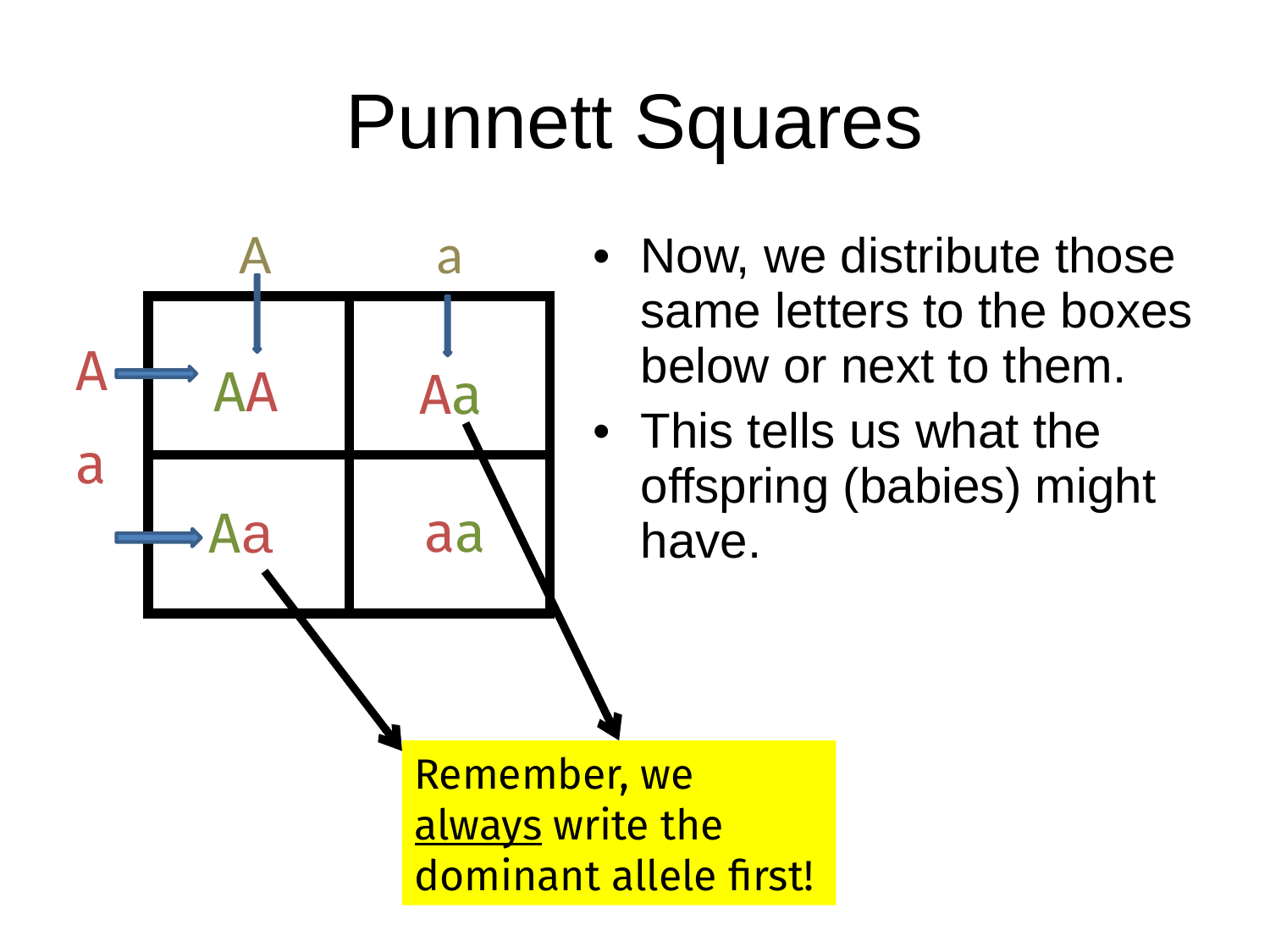

# Punnett Squares
  A             a
Now, we distribute those same letters to the boxes below or next to them.
This tells us what the offspring (babies) might have.

|  |  |
| --- | --- |
|  |  |

A

a
AA

Aa

aa
Aa

Remember, we always write the dominant allele first!